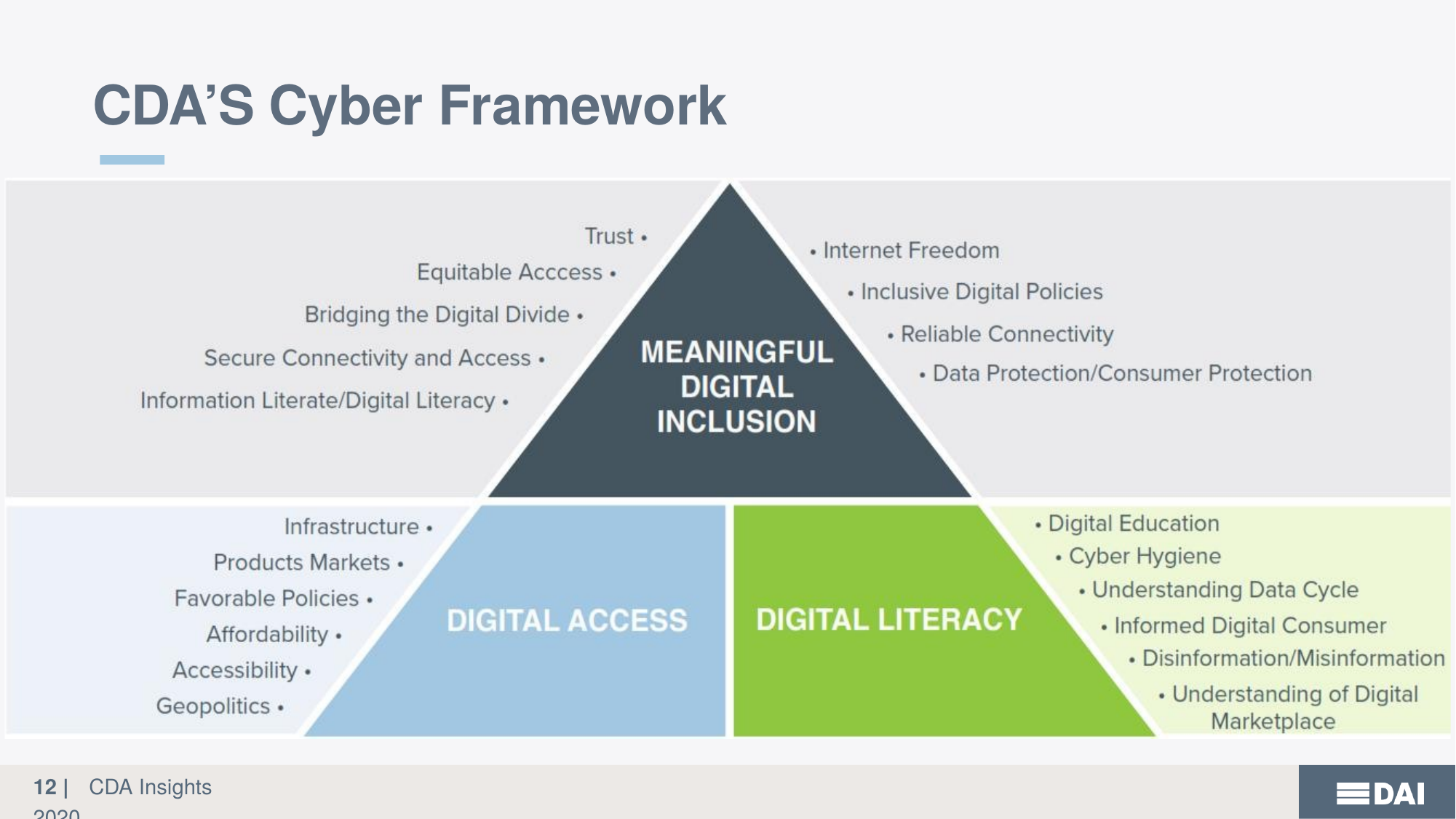

# CDA’S Cyber Framework

12 |	CDA Insights 2020